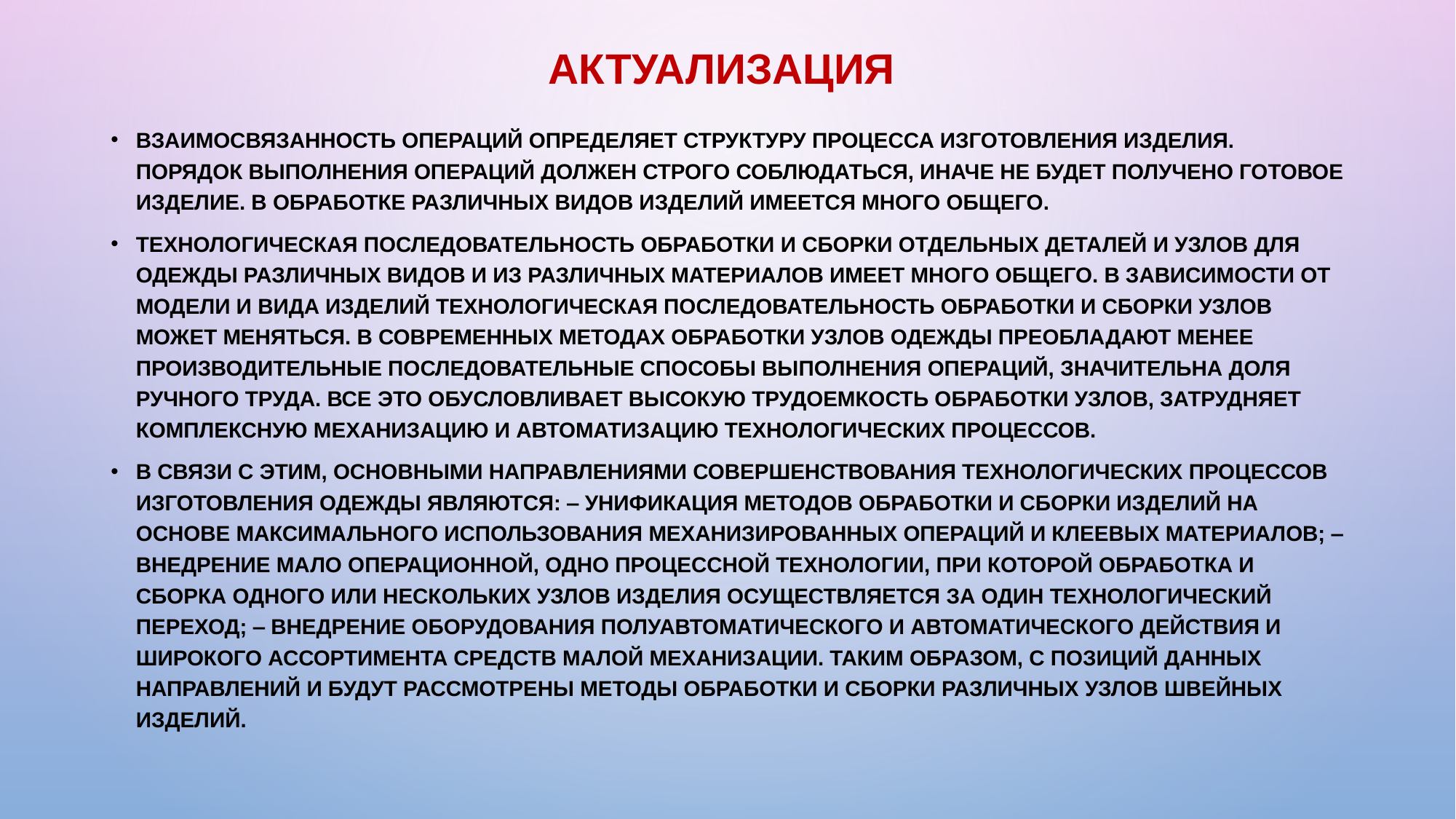

# Актуализация
Взаимосвязанность операций определяет структуру процесса изготовления изделия. Порядок выполнения операций должен строго соблюдаться, иначе не будет получено готовое изделие. В обработке различных видов изделий имеется много общего.
Технологическая последовательность обработки и сборки отдельных деталей и узлов для одежды различных видов и из различных материалов имеет много общего. В зависимости от модели и вида изделий технологическая последовательность обработки и сборки узлов может меняться. В современных методах обработки узлов одежды преобладают менее производительные последовательные способы выполнения операций, значительна доля ручного труда. Все это обусловливает высокую трудоемкость обработки узлов, затрудняет комплексную механизацию и автоматизацию технологических процессов.
В связи с этим, основными направлениями совершенствования технологических процессов изготовления одежды являются: ‒ унификация методов обработки и сборки изделий на основе максимального использования механизированных операций и клеевых материалов; ‒ внедрение мало операционной, одно процессной технологии, при которой обработка и сборка одного или нескольких узлов изделия осуществляется за один технологический переход; ‒ внедрение оборудования полуавтоматического и автоматического действия и широкого ассортимента средств малой механизации. Таким образом, с позиций данных направлений и будут рассмотрены методы обработки и сборки различных узлов швейных изделий.